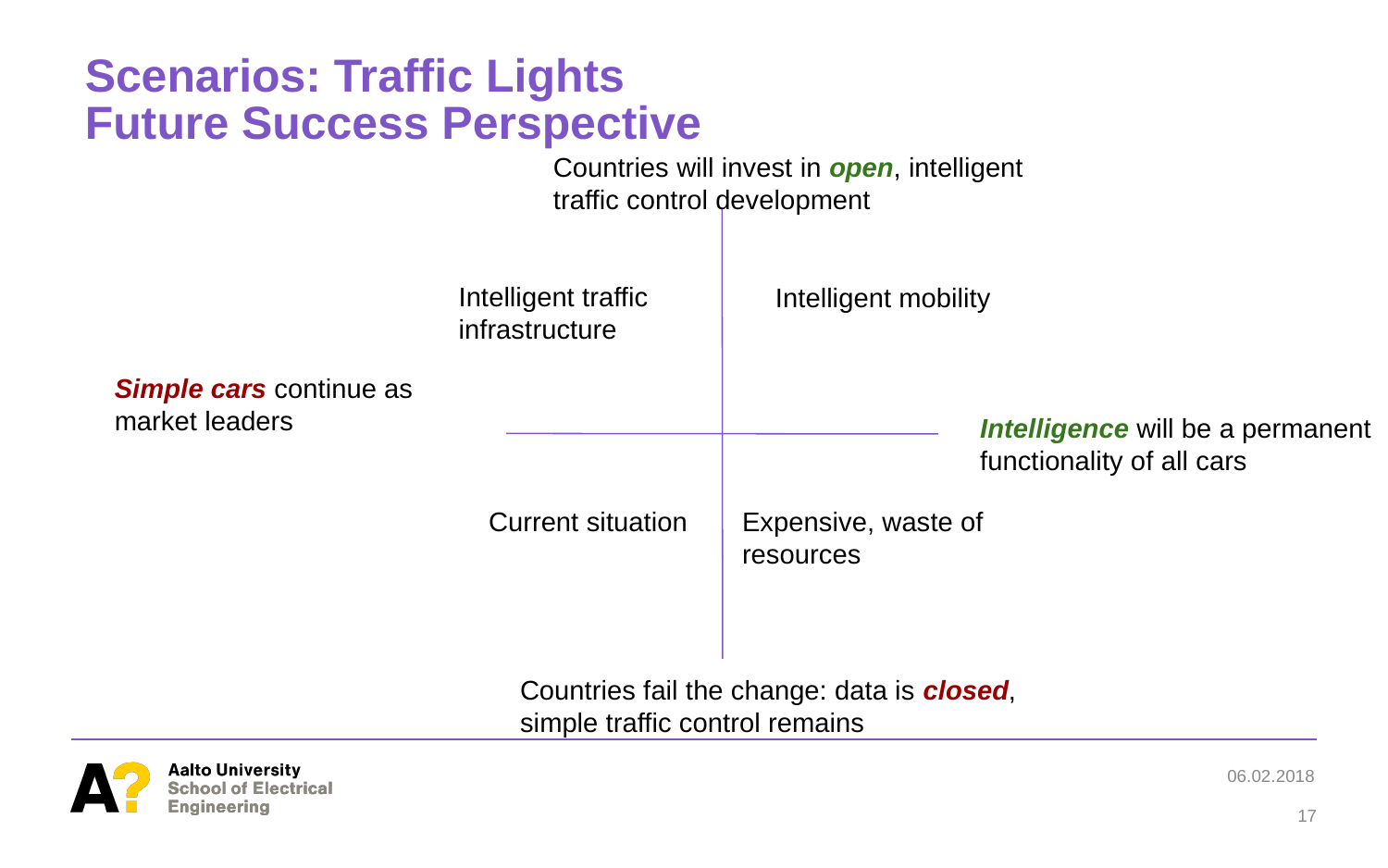

# Scenarios: Traffic Lights
Future Success Perspective

Countries will invest in open, intelligent traffic control development
Intelligent traffic infrastructure
Intelligent mobility
Simple cars continue as market leaders
Intelligence will be a permanent functionality of all cars
Expensive, waste of resources
Current situation
Countries fail the change: data is closed, simple traffic control remains
06.02.2018
17